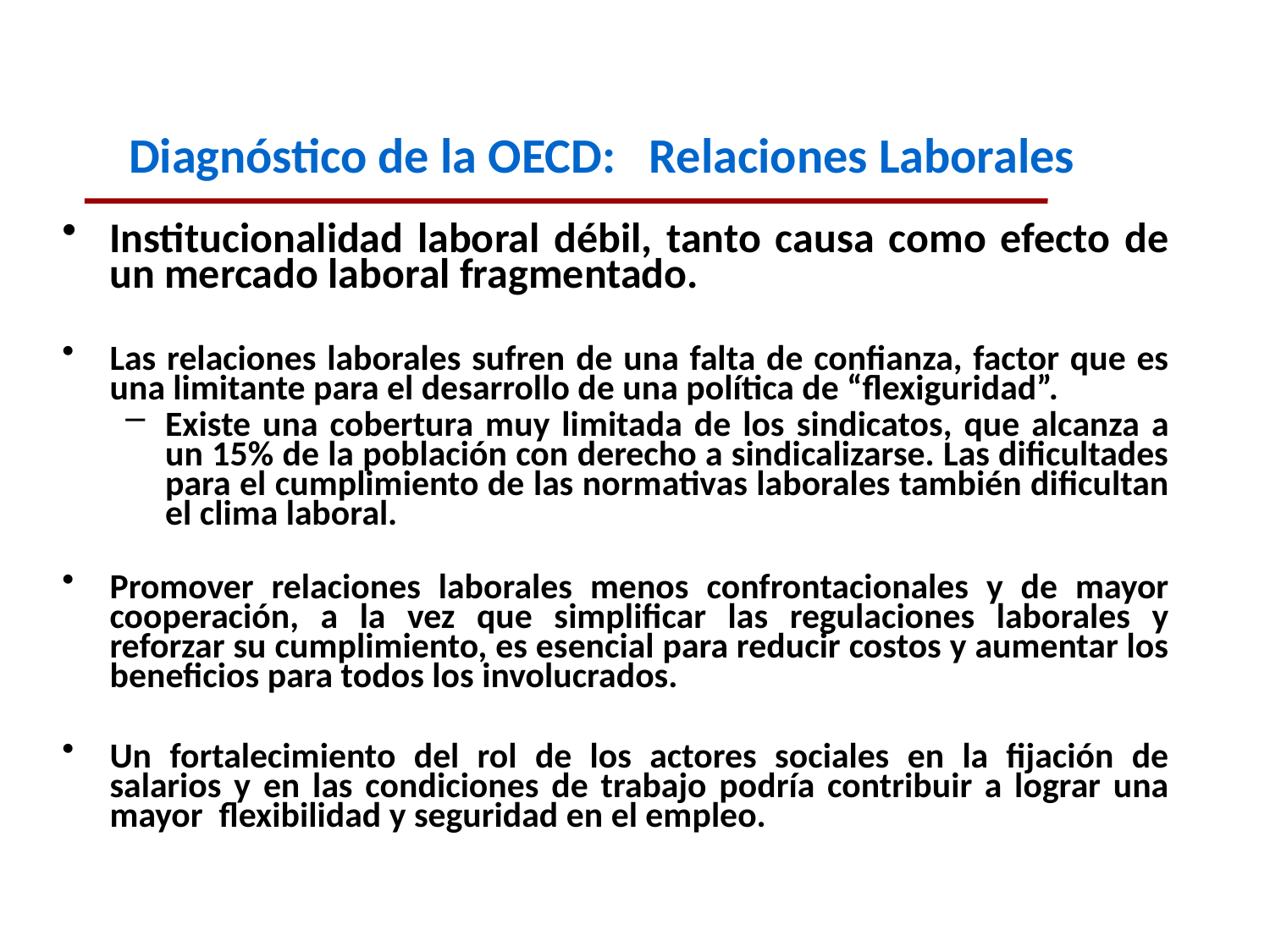

Diagnóstico de la OECD:   Relaciones Laborales

Institucionalidad laboral débil, tanto causa como efecto de un mercado laboral fragmentado.

Las relaciones laborales sufren de una falta de confianza, factor que es una limitante para el desarrollo de una política de “flexiguridad”.
Existe una cobertura muy limitada de los sindicatos, que alcanza a un 15% de la población con derecho a sindicalizarse. Las dificultades para el cumplimiento de las normativas laborales también dificultan el clima laboral.

Promover relaciones laborales menos confrontacionales y de mayor cooperación, a la vez que simplificar las regulaciones laborales y reforzar su cumplimiento, es esencial para reducir costos y aumentar los beneficios para todos los involucrados.

Un fortalecimiento del rol de los actores sociales en la fijación de salarios y en las condiciones de trabajo podría contribuir a lograr una mayor  flexibilidad y seguridad en el empleo.